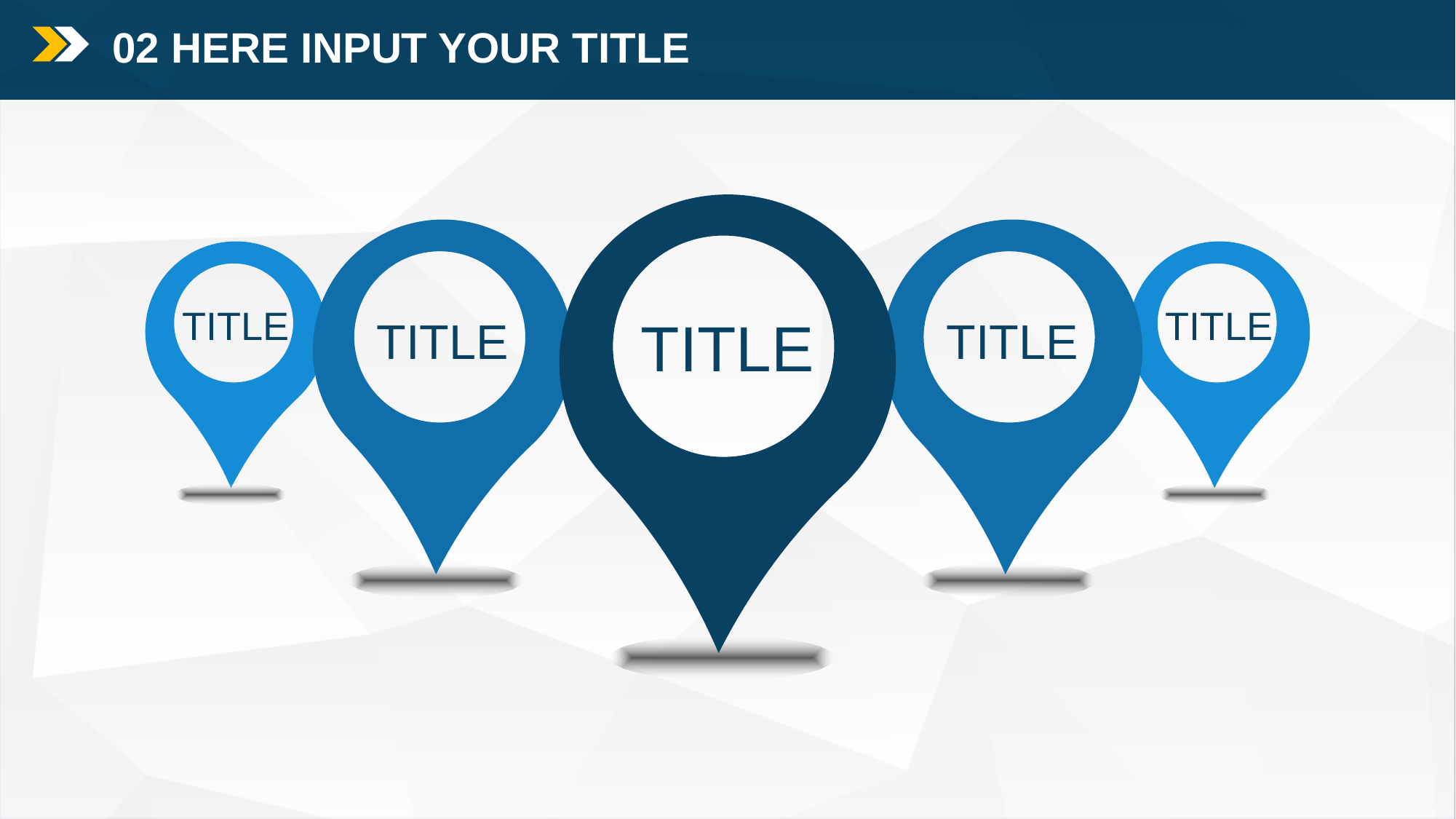

02 HERE INPUT YOUR TITLE

TITLE
TITLE
TITLE
TITLE
TITLE